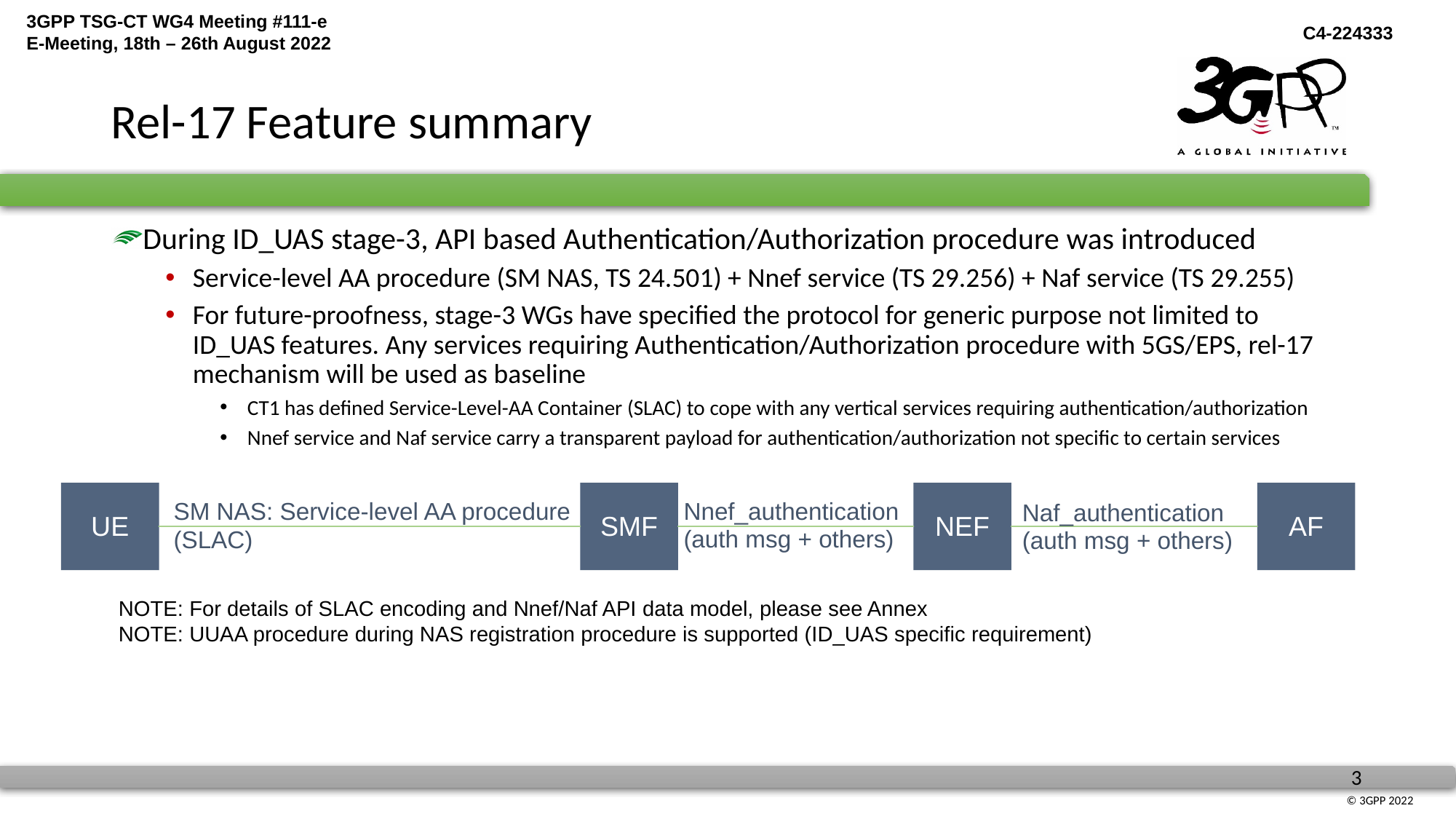

# Rel-17 Feature summary
During ID_UAS stage-3, API based Authentication/Authorization procedure was introduced
Service-level AA procedure (SM NAS, TS 24.501) + Nnef service (TS 29.256) + Naf service (TS 29.255)
For future-proofness, stage-3 WGs have specified the protocol for generic purpose not limited to ID_UAS features. Any services requiring Authentication/Authorization procedure with 5GS/EPS, rel-17 mechanism will be used as baseline
CT1 has defined Service-Level-AA Container (SLAC) to cope with any vertical services requiring authentication/authorization
Nnef service and Naf service carry a transparent payload for authentication/authorization not specific to certain services

UE
SMF
NEF
AF
Nnef_authentication
(auth msg + others)
SM NAS: Service-level AA procedure
(SLAC)
Naf_authentication
(auth msg + others)
NOTE: For details of SLAC encoding and Nnef/Naf API data model, please see Annex
NOTE: UUAA procedure during NAS registration procedure is supported (ID_UAS specific requirement)